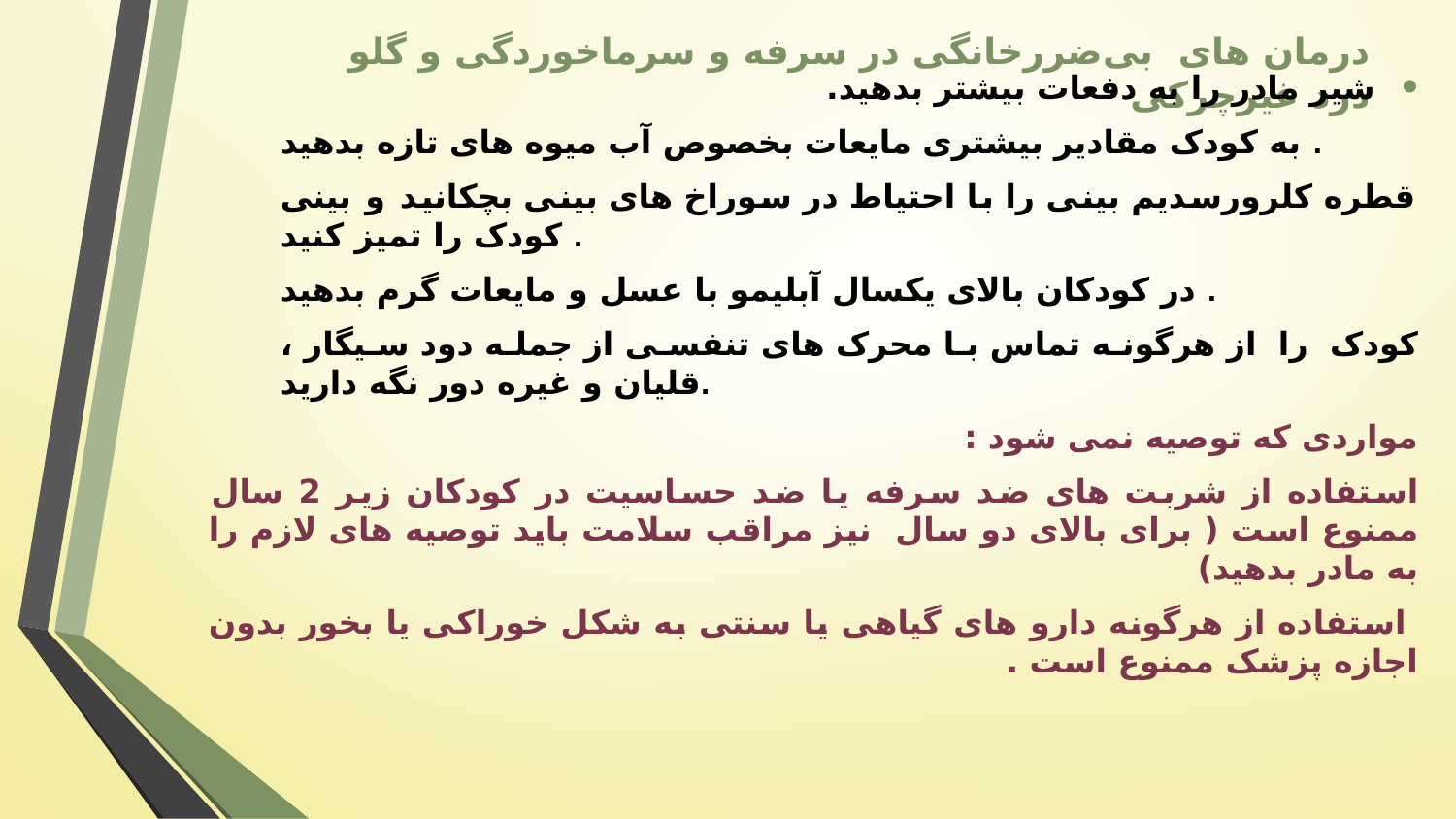

# درمان های  بی‌ضررخانگی در سرفه و سرماخوردگی و گلو درد غیرچرکی
 شير مادر را به دفعات بیشتر بدهید.
به کودک مقادیر بیشتری مایعات بخصوص آب میوه های تازه بدهید .
قطره کلرورسدیم بینى را با احتیاط در سوراخ های بینی بچکانید و بینی کودک را تمیز کنید .
در کودکان بالای یکسال آبلیمو با عسل و مایعات گرم بدهید .
کودک را از هرگونه تماس با محرک های تنفسی از جمله دود سیگار ، قلیان و غیره دور نگه دارید.
مواردی که توصیه نمی شود :
استفاده از شربت های ضد سرفه یا ضد حساسیت در کودکان زیر 2 سال ممنوع است ( برای بالای دو سال  نیز مراقب سلامت باید توصیه های لازم را به مادر بدهید)
 استفاده از هرگونه دارو های گیاهی یا سنتی به شکل خوراکی یا بخور بدون اجازه پزشک ممنوع است .